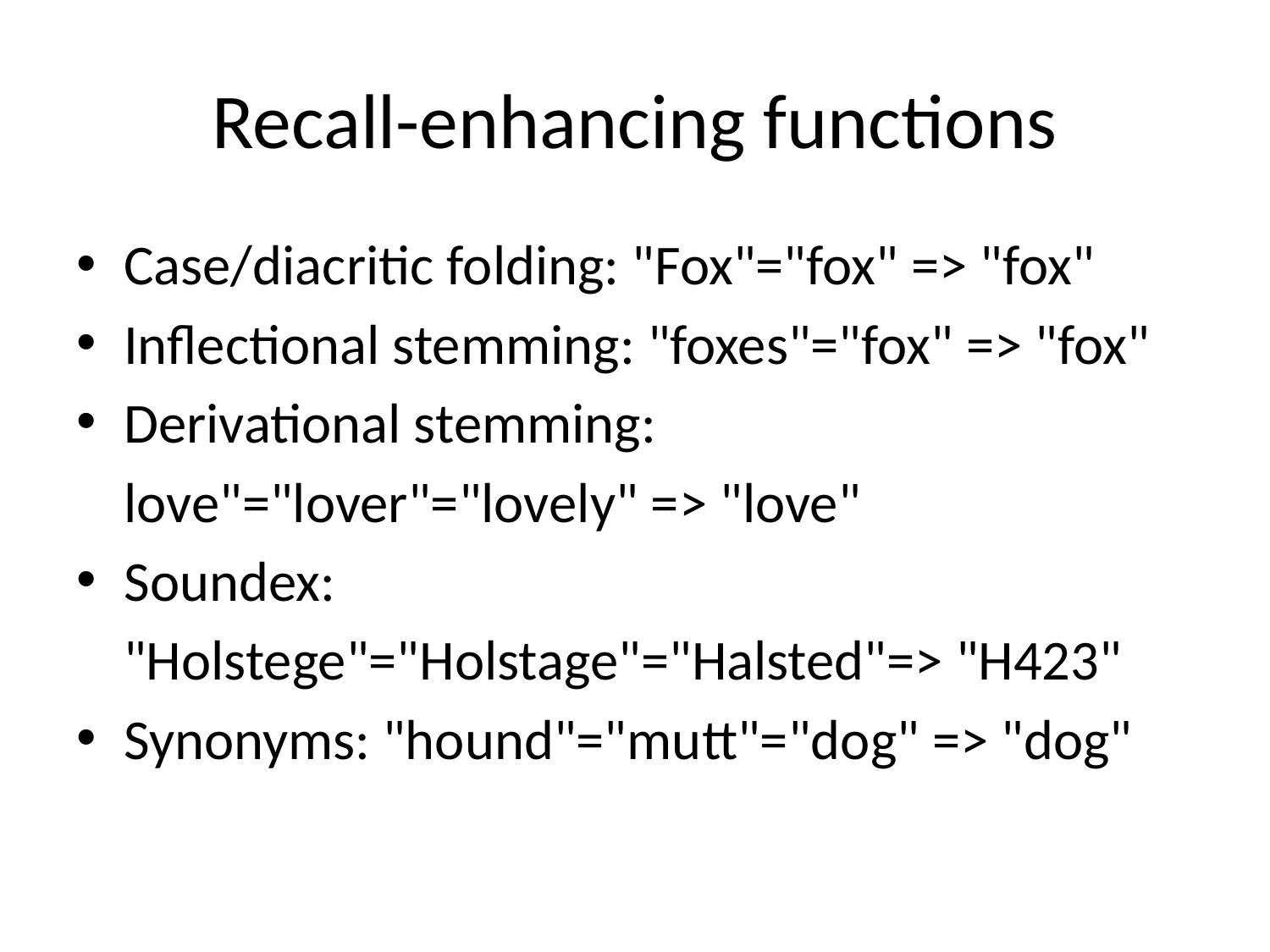

# Recall-enhancing functions
Case/diacritic folding: "Fox"="fox" => "fox"
Inflectional stemming: "foxes"="fox" => "fox"
Derivational stemming:
	love"="lover"="lovely" => "love"
Soundex:
	"Holstege"="Holstage"="Halsted"=> "H423"
Synonyms: "hound"="mutt"="dog" => "dog"